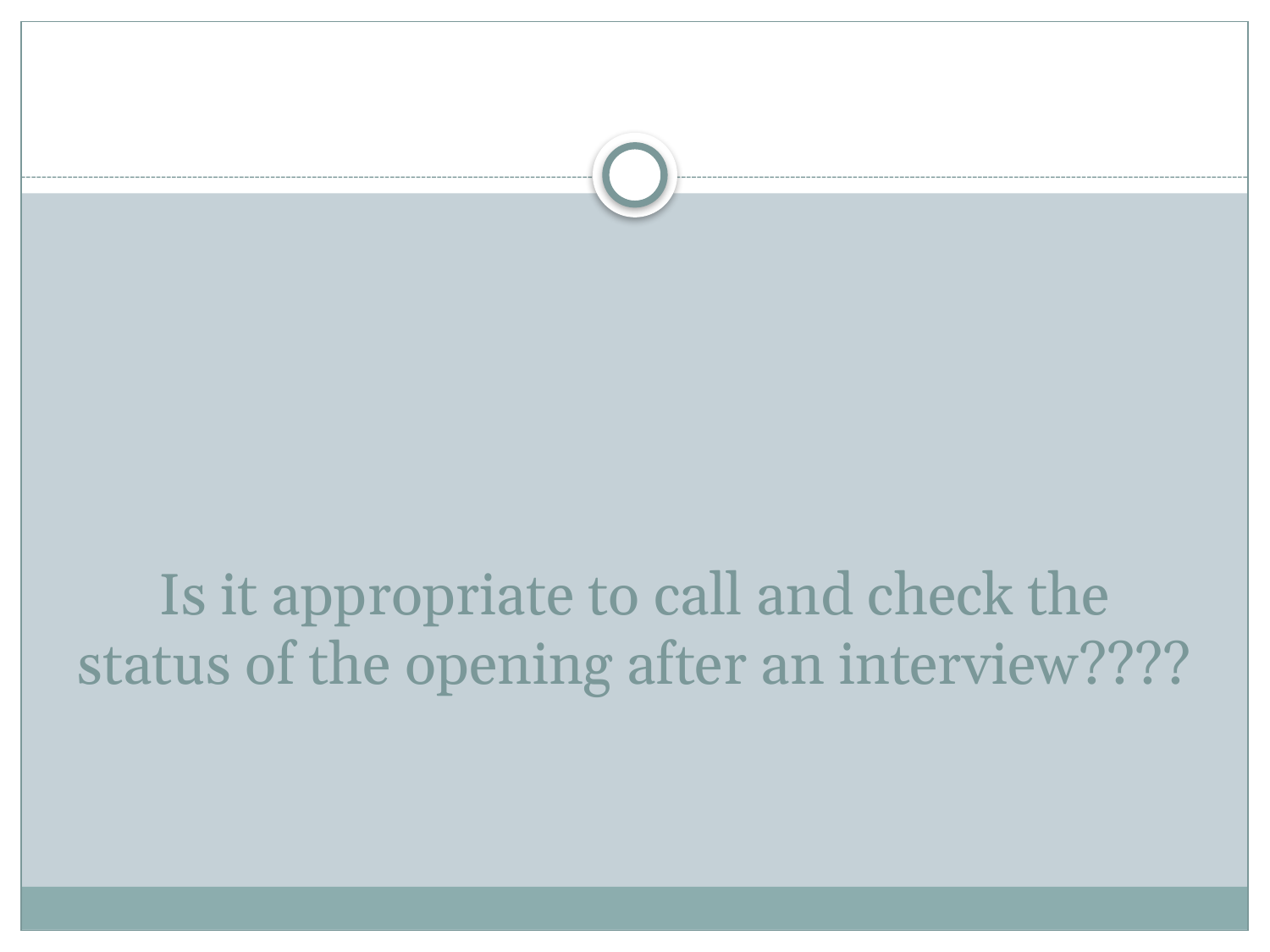

# Is it appropriate to call and check the status of the opening after an interview????